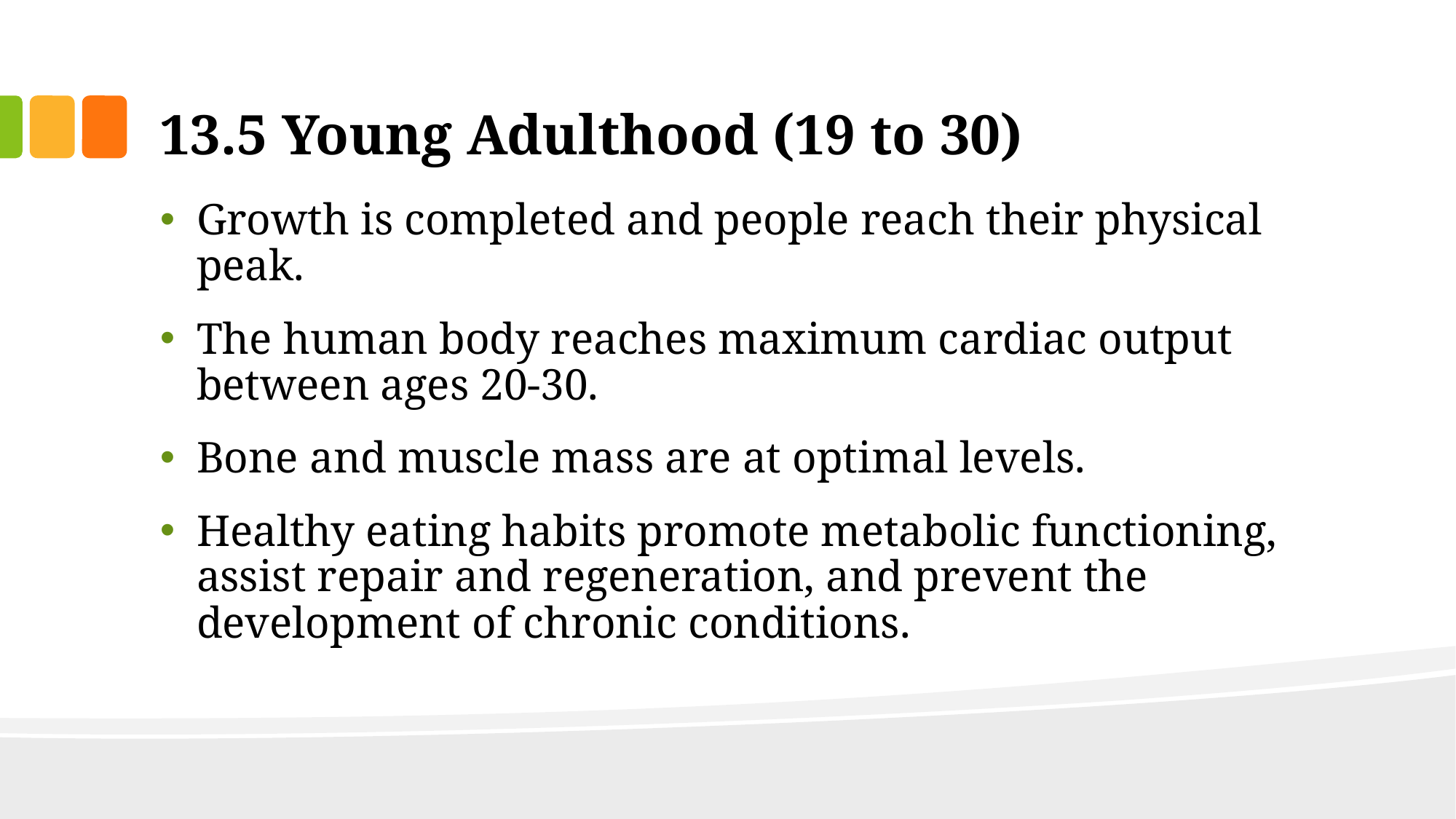

# 13.5 Young Adulthood (19 to 30)
Growth is completed and people reach their physical peak.
The human body reaches maximum cardiac output between ages 20-30.
Bone and muscle mass are at optimal levels.
Healthy eating habits promote metabolic functioning, assist repair and regeneration, and prevent the development of chronic conditions.